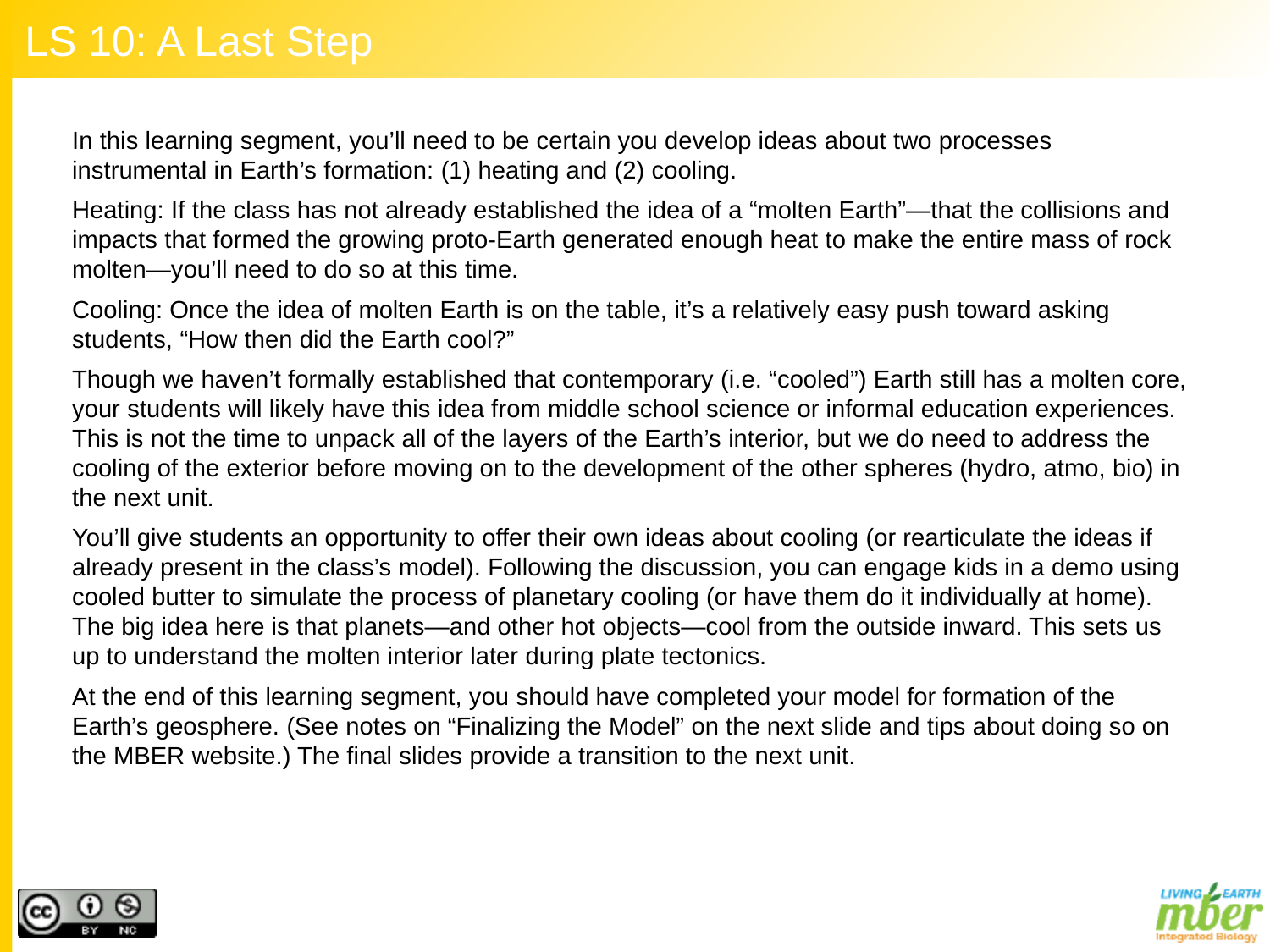

# LS 10: A Last Step
In this learning segment, you’ll need to be certain you develop ideas about two processes instrumental in Earth’s formation: (1) heating and (2) cooling.
Heating: If the class has not already established the idea of a “molten Earth”—that the collisions and impacts that formed the growing proto-Earth generated enough heat to make the entire mass of rock molten—you’ll need to do so at this time.
Cooling: Once the idea of molten Earth is on the table, it’s a relatively easy push toward asking students, “How then did the Earth cool?”
Though we haven’t formally established that contemporary (i.e. “cooled”) Earth still has a molten core, your students will likely have this idea from middle school science or informal education experiences. This is not the time to unpack all of the layers of the Earth’s interior, but we do need to address the cooling of the exterior before moving on to the development of the other spheres (hydro, atmo, bio) in the next unit.
You’ll give students an opportunity to offer their own ideas about cooling (or rearticulate the ideas if already present in the class’s model). Following the discussion, you can engage kids in a demo using cooled butter to simulate the process of planetary cooling (or have them do it individually at home). The big idea here is that planets—and other hot objects—cool from the outside inward. This sets us up to understand the molten interior later during plate tectonics.
At the end of this learning segment, you should have completed your model for formation of the Earth’s geosphere. (See notes on “Finalizing the Model” on the next slide and tips about doing so on the MBER website.) The final slides provide a transition to the next unit.